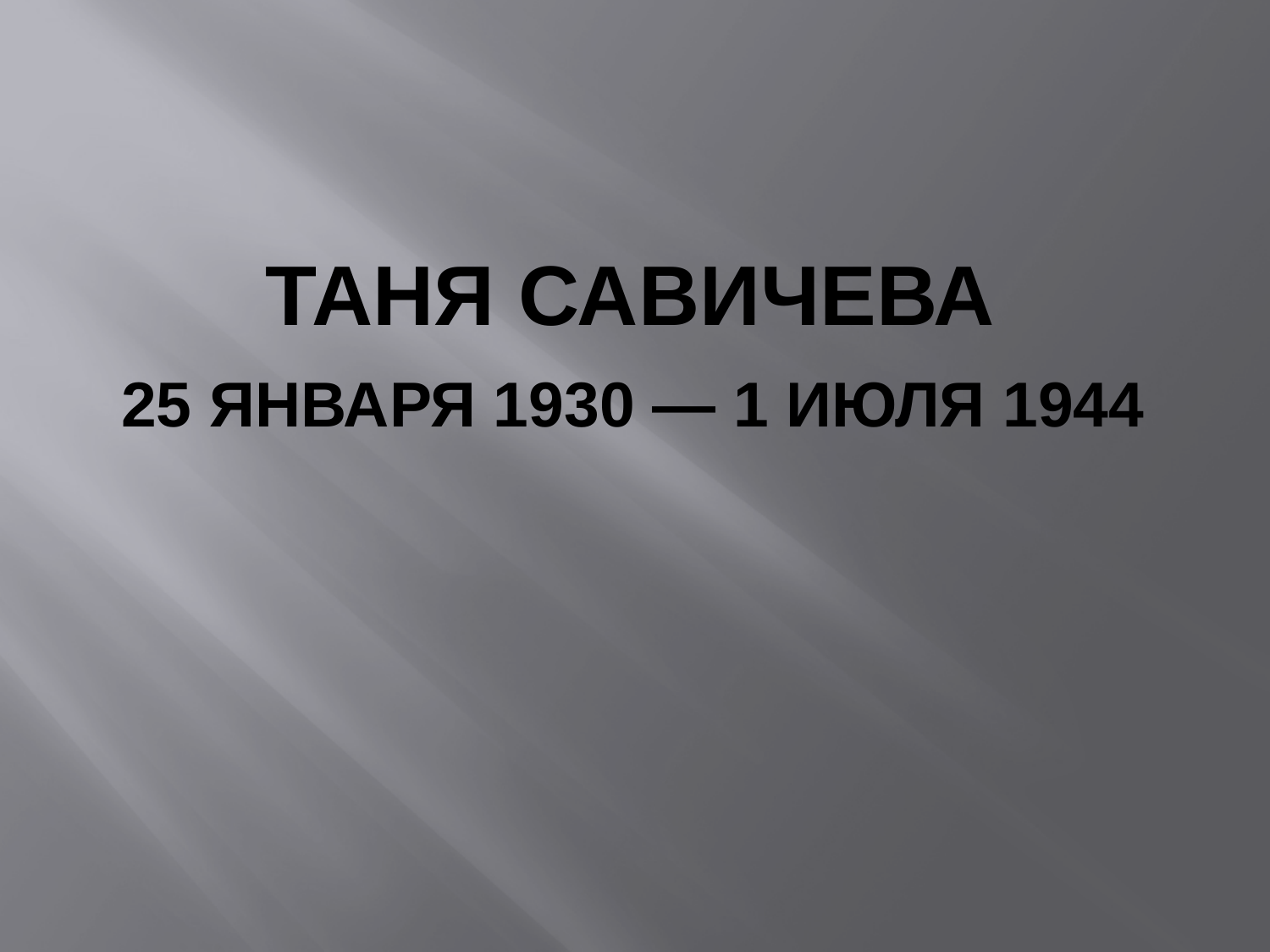

# Таня Савичева 25 января 1930 — 1 июля 1944